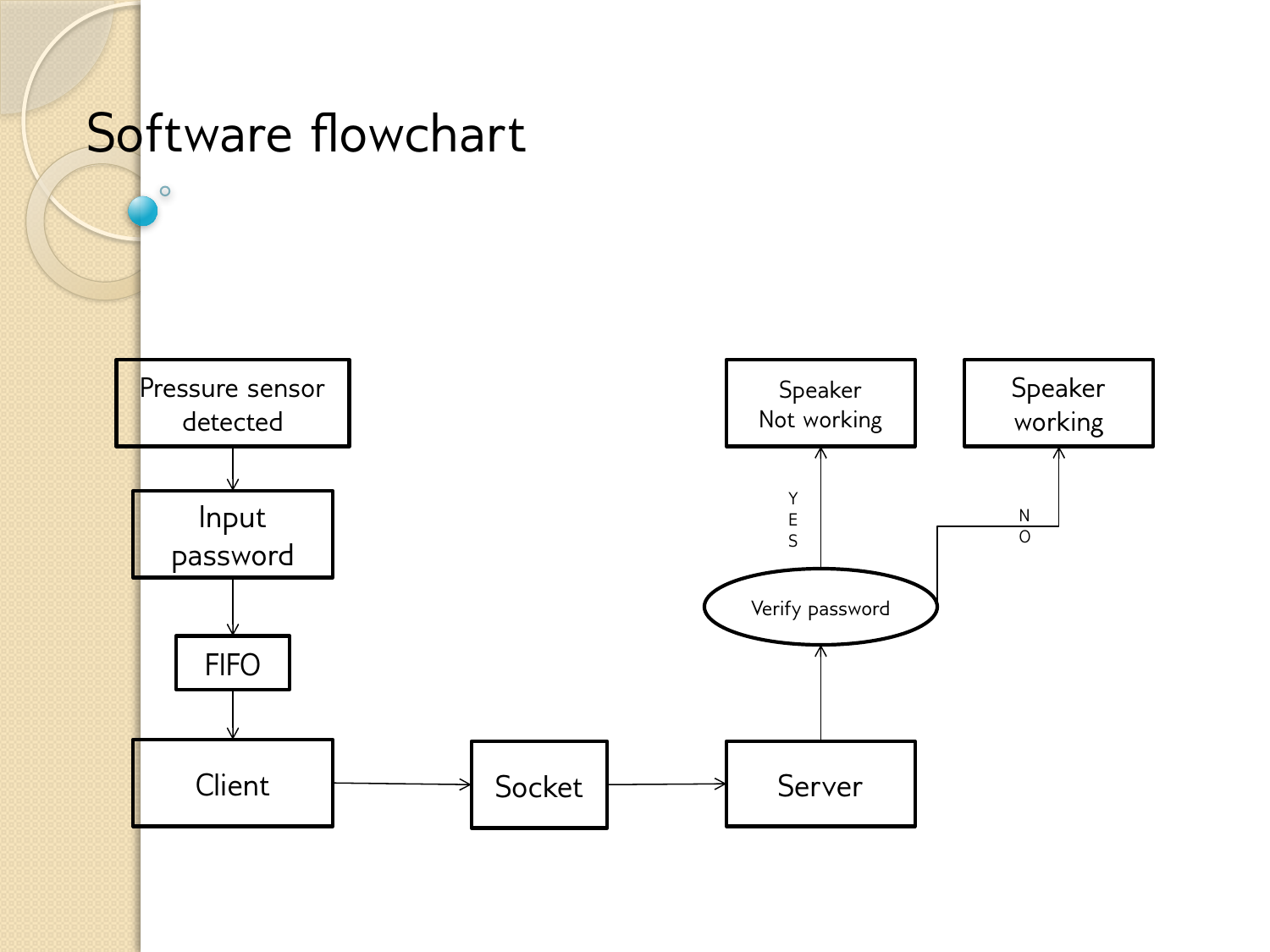

# Software flowchart
Pressure sensor detected
Speaker
Not working
Speaker
working
Input password
Verify password
FIFO
Client
Server
Socket
YES
NO